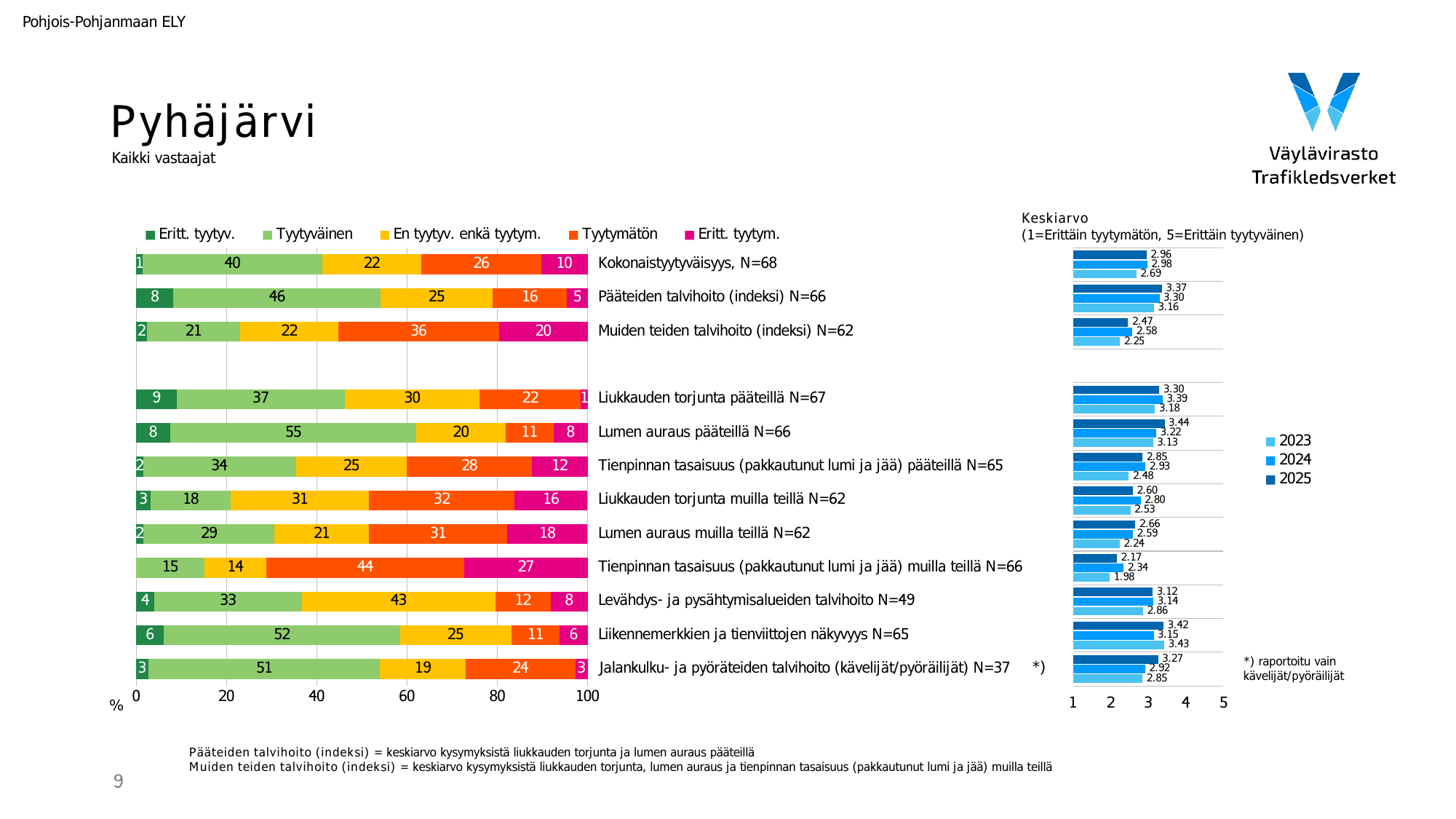

Pohjois-Pohjanmaan ELY
# Pyhäjärvi
Kaikki vastaajat
Keskiarvo
(1=Erittäin tyytymätön, 5=Erittäin tyytyväinen)

### Chart

| Category | Eritt. tyytyv. | Tyytyväinen | En tyytyv. enkä tyytym. | Tyytymätön | Eritt. tyytym. |
|---|---|---|---|---|---|
| Kokonaistyytyväisyys, N=68 | 1.470588 | 39.705882 | 22.058824 | 26.470588 | 10.294118 |
| Pääteiden talvihoito (indeksi) N=66 | 8.265491 | 45.929444000000004 | 24.773858 | 16.4970605 | 4.5341475 |
| Muiden teiden talvihoito (indeksi) N=62 | 2.4193545 | 20.641902666666667 | 21.74975566666667 | 35.61420666666667 | 20.381231333333332 |
|  | None | None | None | None | None |
| Liukkauden torjunta pääteillä N=67 | 8.955224 | 37.313433 | 29.850746 | 22.38806 | 1.492537 |
| Lumen auraus pääteillä N=66 | 7.575758 | 54.545455 | 19.69697 | 10.606061 | 7.575758 |
| Tienpinnan tasaisuus (pakkautunut lumi ja jää) pääteillä N=65 | 1.538462 | 33.846154 | 24.615385 | 27.692308 | 12.307692 |
| Liukkauden torjunta muilla teillä N=62 | 3.225806 | 17.741935 | 30.645161 | 32.258065 | 16.129032 |
| Lumen auraus muilla teillä N=62 | 1.612903 | 29.032258 | 20.967742 | 30.645161 | 17.741935 |
| Tienpinnan tasaisuus (pakkautunut lumi ja jää) muilla teillä N=66 | None | 15.151515 | 13.636364 | 43.939394 | 27.272727 |
| Levähdys- ja pysähtymisalueiden talvihoito N=49 | 4.081633 | 32.653061 | 42.857143 | 12.244898 | 8.163265 |
| Liikennemerkkien ja tienviittojen näkyvyys N=65 | 6.153846 | 52.307692 | 24.615385 | 10.769231 | 6.153846 |
| Jalankulku- ja pyöräteiden talvihoito (kävelijät/pyöräilijät) N=37 | 2.702703 | 51.351351 | 18.918919 | 24.324324 | 2.702703 |

### Chart

| Category | 2025 | 2024 | 2023 |
|---|---|---|---|
*) raportoitu vain
kävelijät/pyöräilijät
*)
%
Pääteiden talvihoito (indeksi) = keskiarvo kysymyksistä liukkauden torjunta ja lumen auraus pääteillä
Muiden teiden talvihoito (indeksi) = keskiarvo kysymyksistä liukkauden torjunta, lumen auraus ja tienpinnan tasaisuus (pakkautunut lumi ja jää) muilla teillä

9